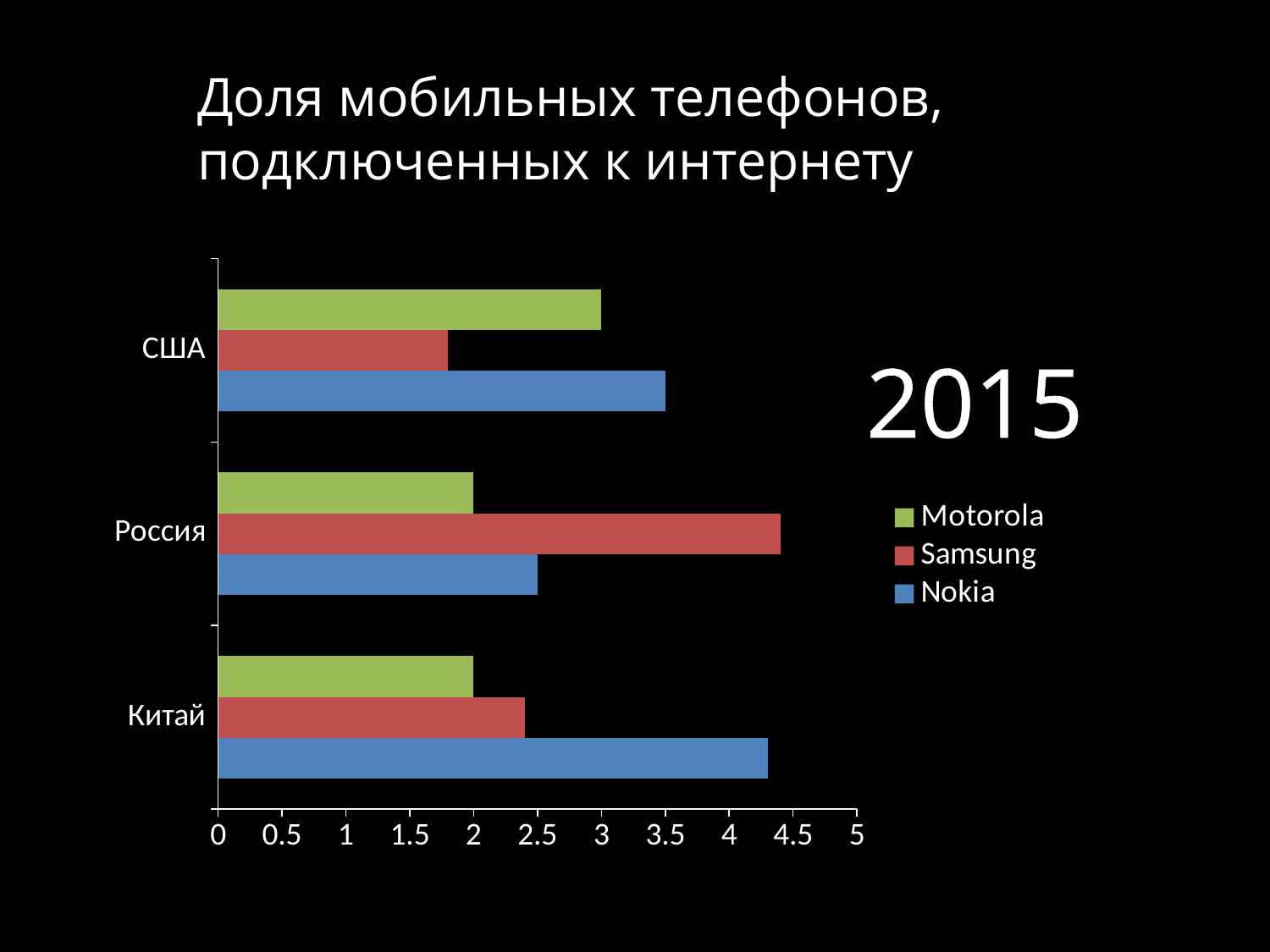

Доля мобильных телефонов,
подключенных к интернету

### Chart

| Category | Nokia | Samsung | Motorola |
|---|---|---|---|
| Китай | 4.3 | 2.4 | 2.0 |
| Россия | 2.5 | 4.4 | 2.0 |
| США | 3.5 | 1.8 | 3.0 |
2015